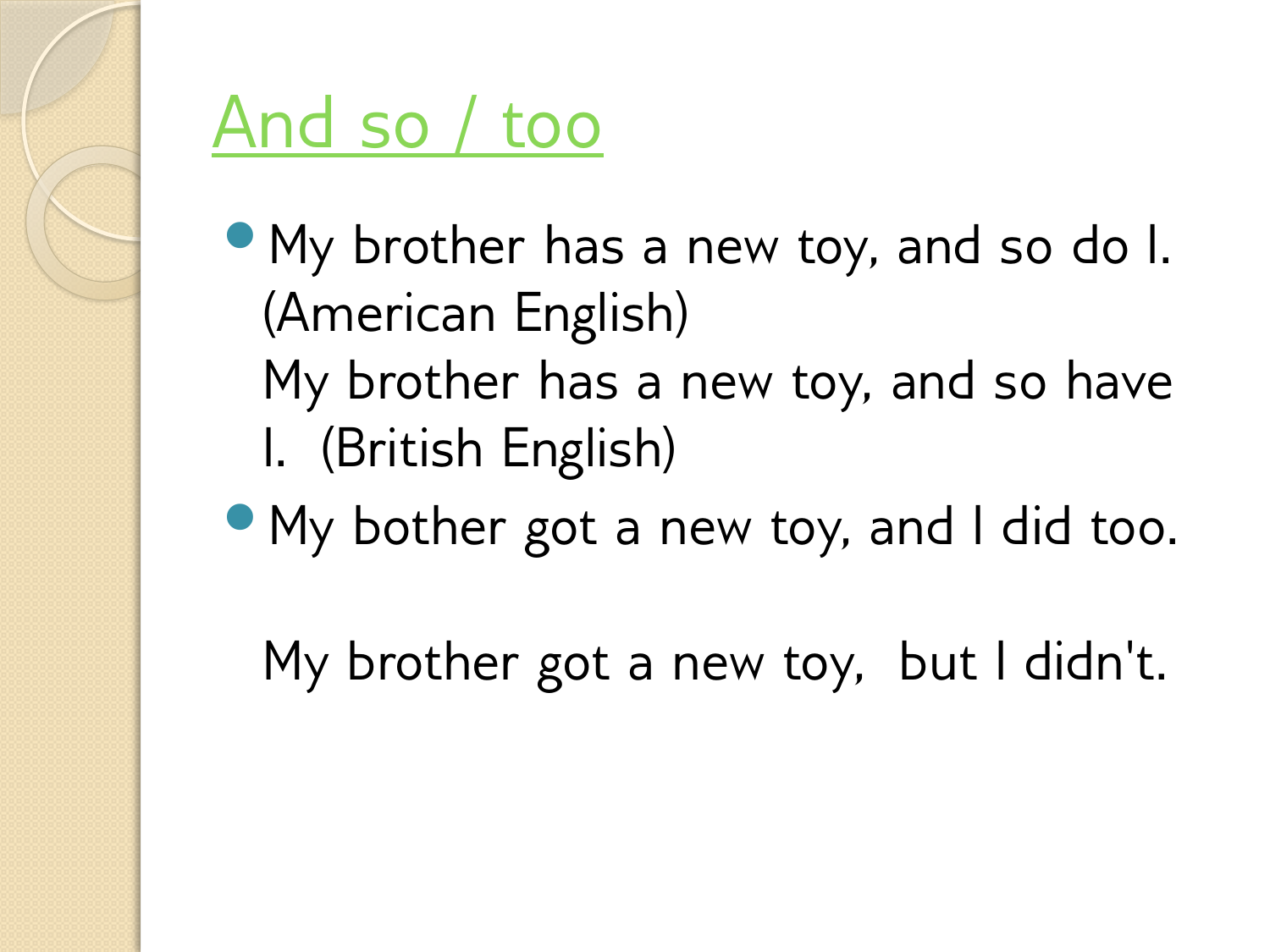

# And so / too
My brother has a new toy, and so do I.   (American English)
My brother has a new toy, and so have I.  (British English)
My bother got a new toy, and I did too.  
My brother got a new toy,  but I didn't.